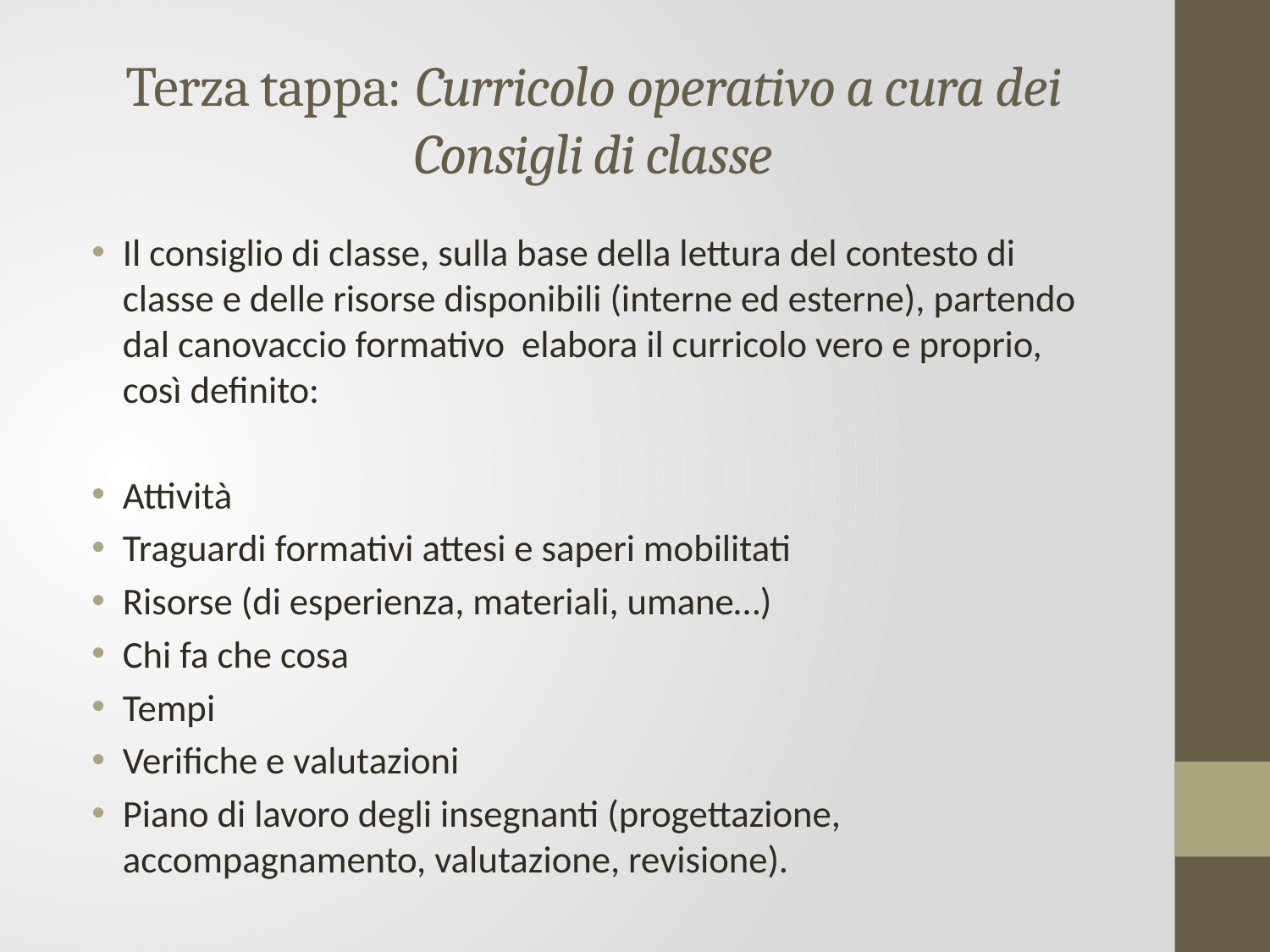

# Terza tappa: Curricolo operativo a cura dei Consigli di classe
Il consiglio di classe, sulla base della lettura del contesto di classe e delle risorse disponibili (interne ed esterne), partendo dal canovaccio formativo  elabora il curricolo vero e proprio, così definito:

Attività
Traguardi formativi attesi e saperi mobilitati
Risorse (di esperienza, materiali, umane…)
Chi fa che cosa
Tempi
Verifiche e valutazioni
Piano di lavoro degli insegnanti (progettazione, accompagnamento, valutazione, revisione).